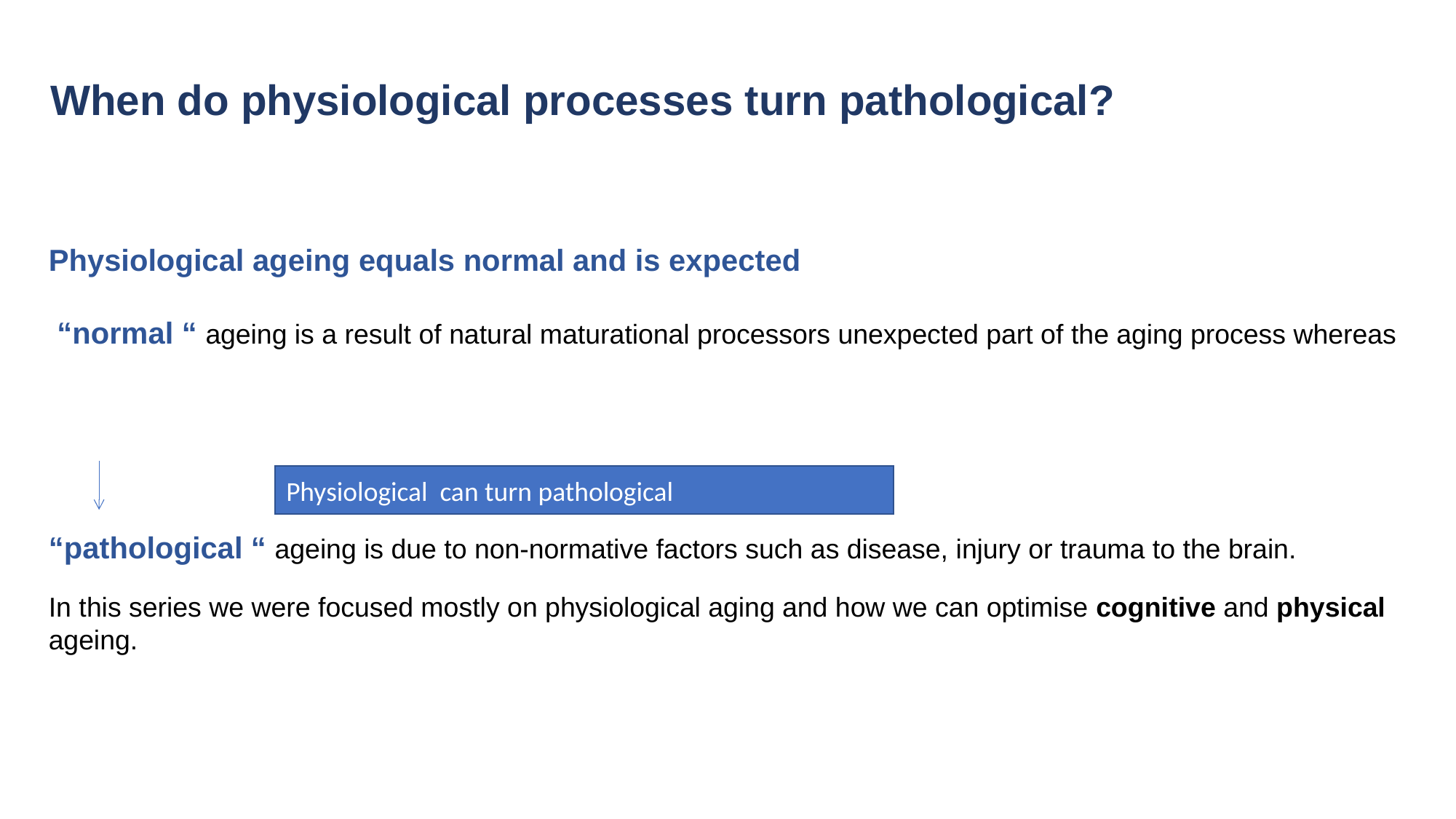

# When do physiological processes turn pathological?
Physiological ageing equals normal and is expected

 “normal “ ageing is a result of natural maturational processors unexpected part of the aging process whereas

“pathological “ ageing is due to non-normative factors such as disease, injury or trauma to the brain.

In this series we were focused mostly on physiological aging and how we can optimise cognitive and physical ageing.
Physiological  can turn pathological